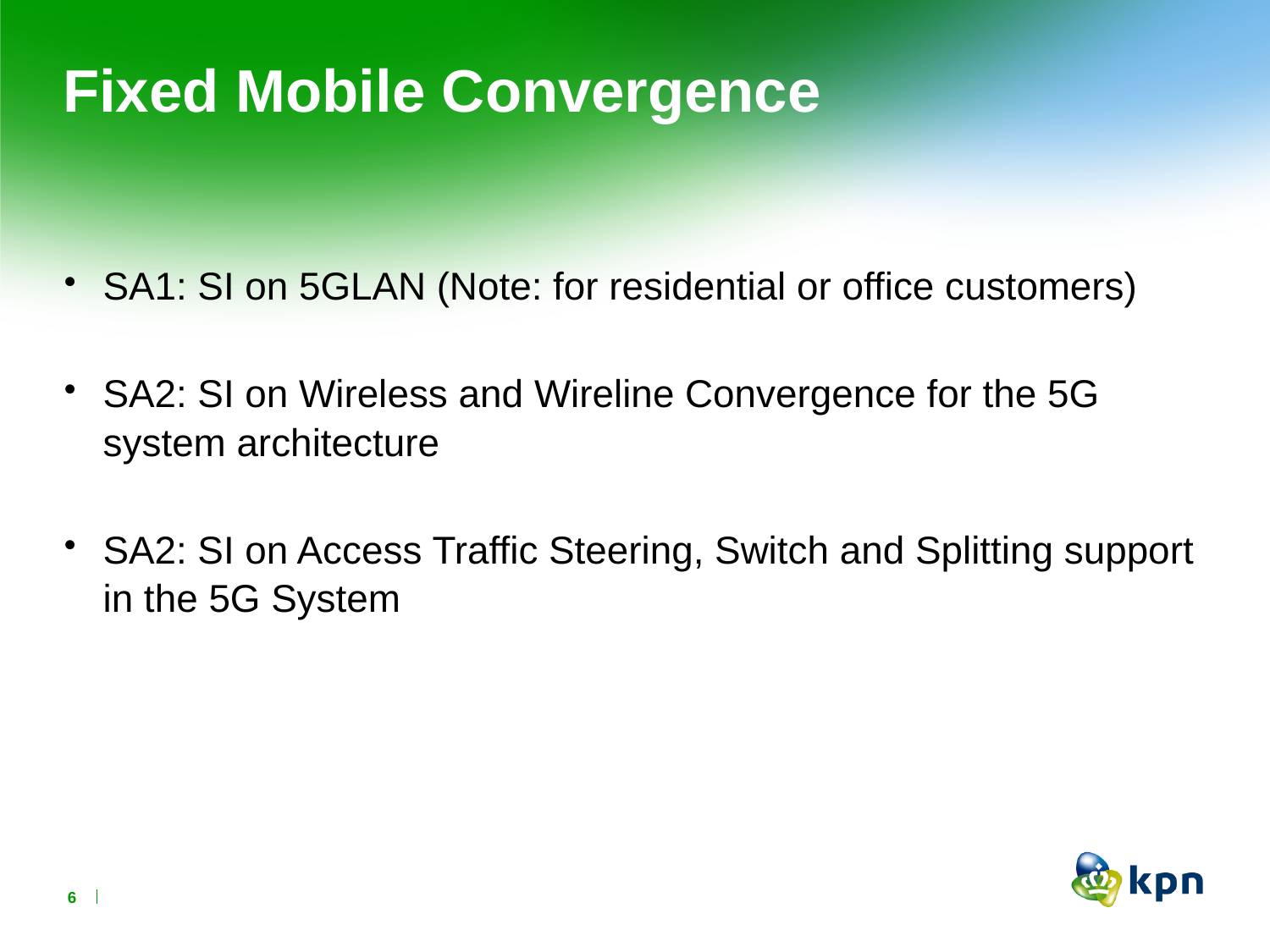

# Fixed Mobile Convergence

SA1: SI on 5GLAN (Note: for residential or office customers)

SA2: SI on Wireless and Wireline Convergence for the 5G system architecture

SA2: SI on Access Traffic Steering, Switch and Splitting support in the 5G System

6